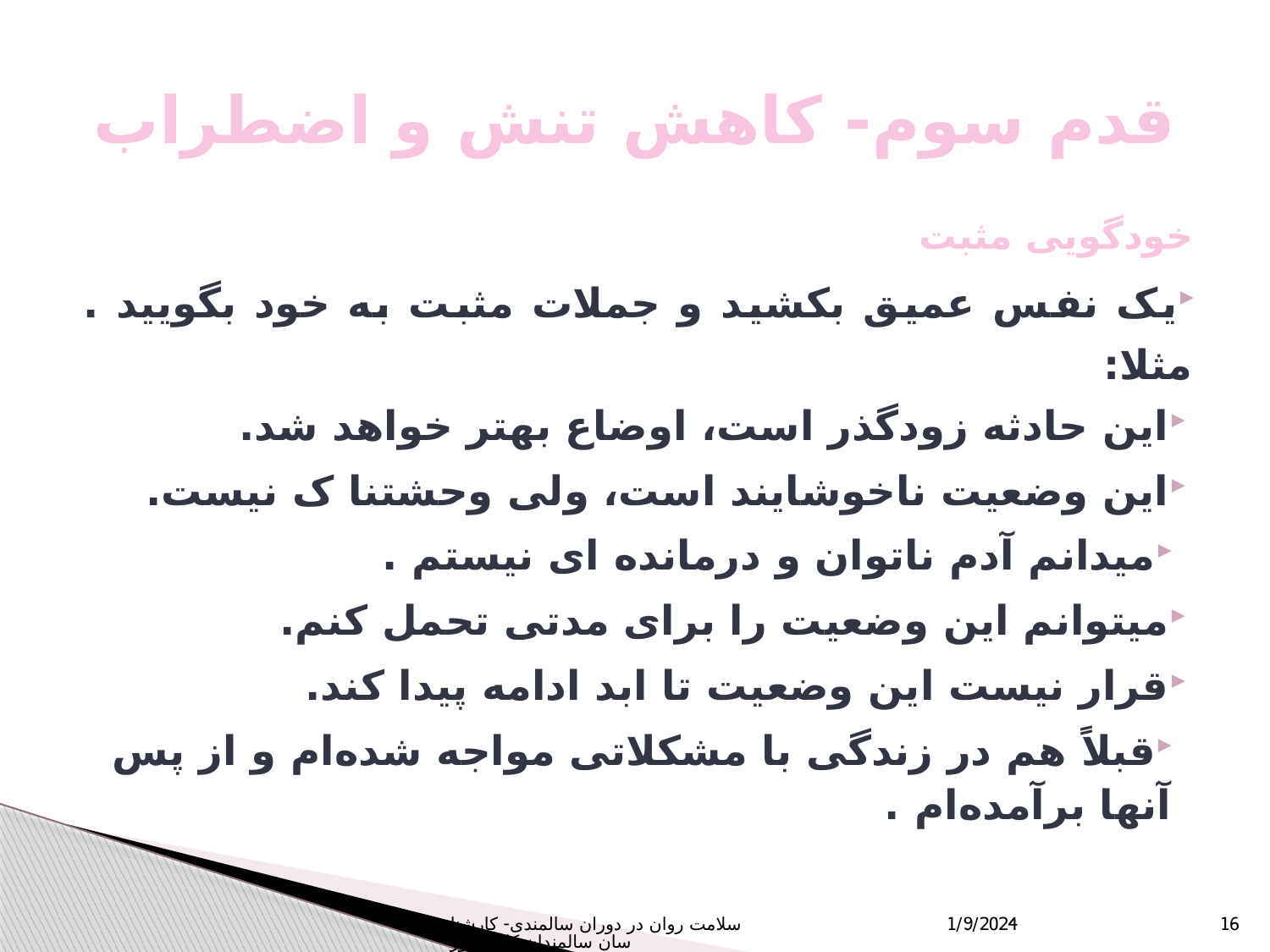

# قدم سوم- کاهش تنش و اضطراب
خودگویی مثبت
یک نفس عمیق بکشید و جملات مثبت به خود بگویید . مثلا:
این حادثه زودگذر است، اوضاع بهتر خواهد شد.
این وضعیت ناخوشایند است، ولی وحشتنا ک نیست.
میدانم آدم ناتوان و درمانده ای نیستم .
میتوانم این وضعیت را برای مدتی تحمل کنم.
قرار نیست این وضعیت تا ابد ادامه پیدا کند.
قبلاً هم در زندگی با مشکلاتی مواجه شده‌ام و از پس آنها برآمده‌ام .
سلامت روان در دوران سالمندی- کارشناسان سالمندان کل کشور
1/9/2024
16